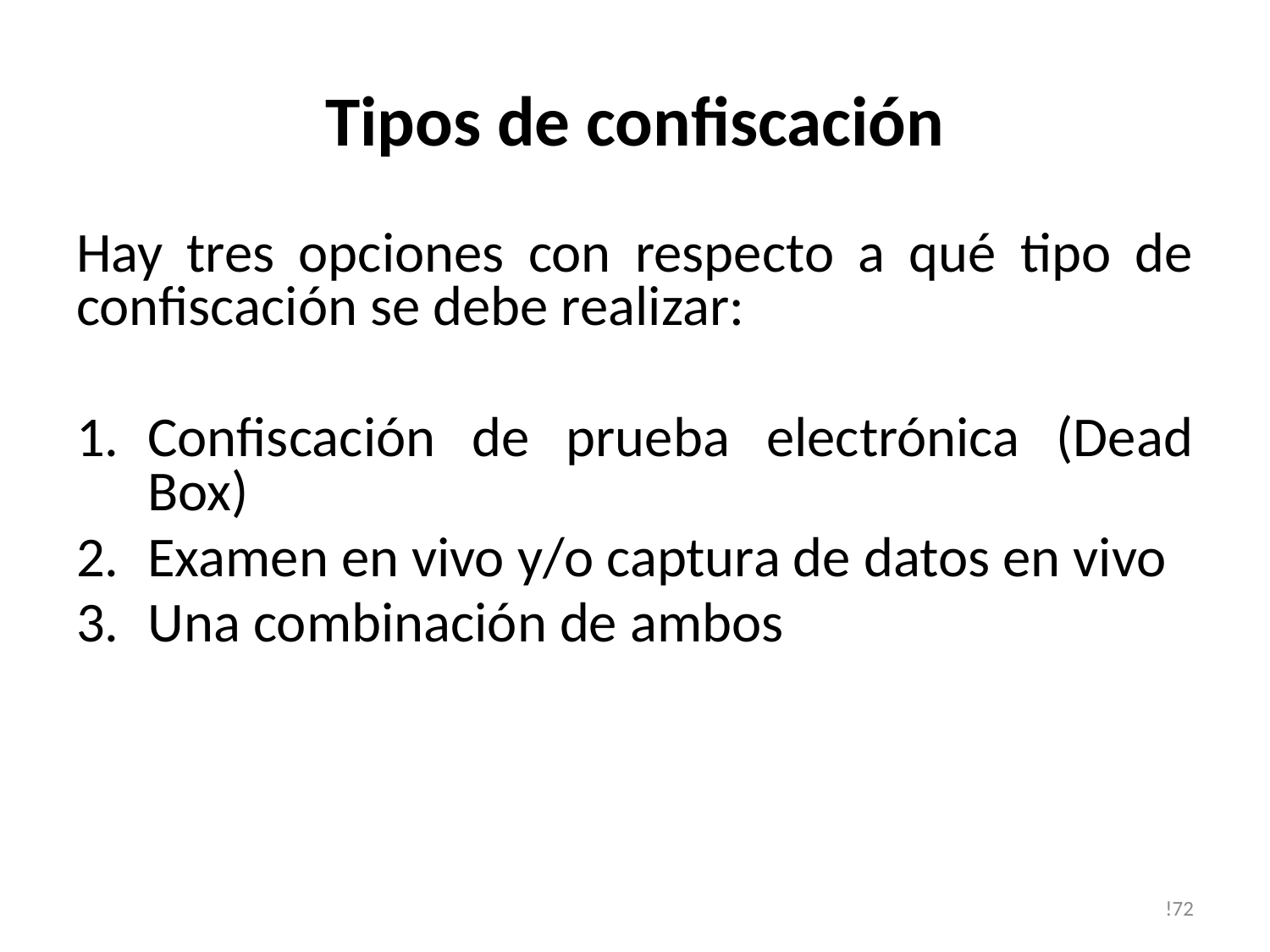

# Tipos de confiscación
Hay tres opciones con respecto a qué tipo de confiscación se debe realizar:

Confiscación de prueba electrónica (Dead Box)
Examen en vivo y/o captura de datos en vivo
Una combinación de ambos

!72